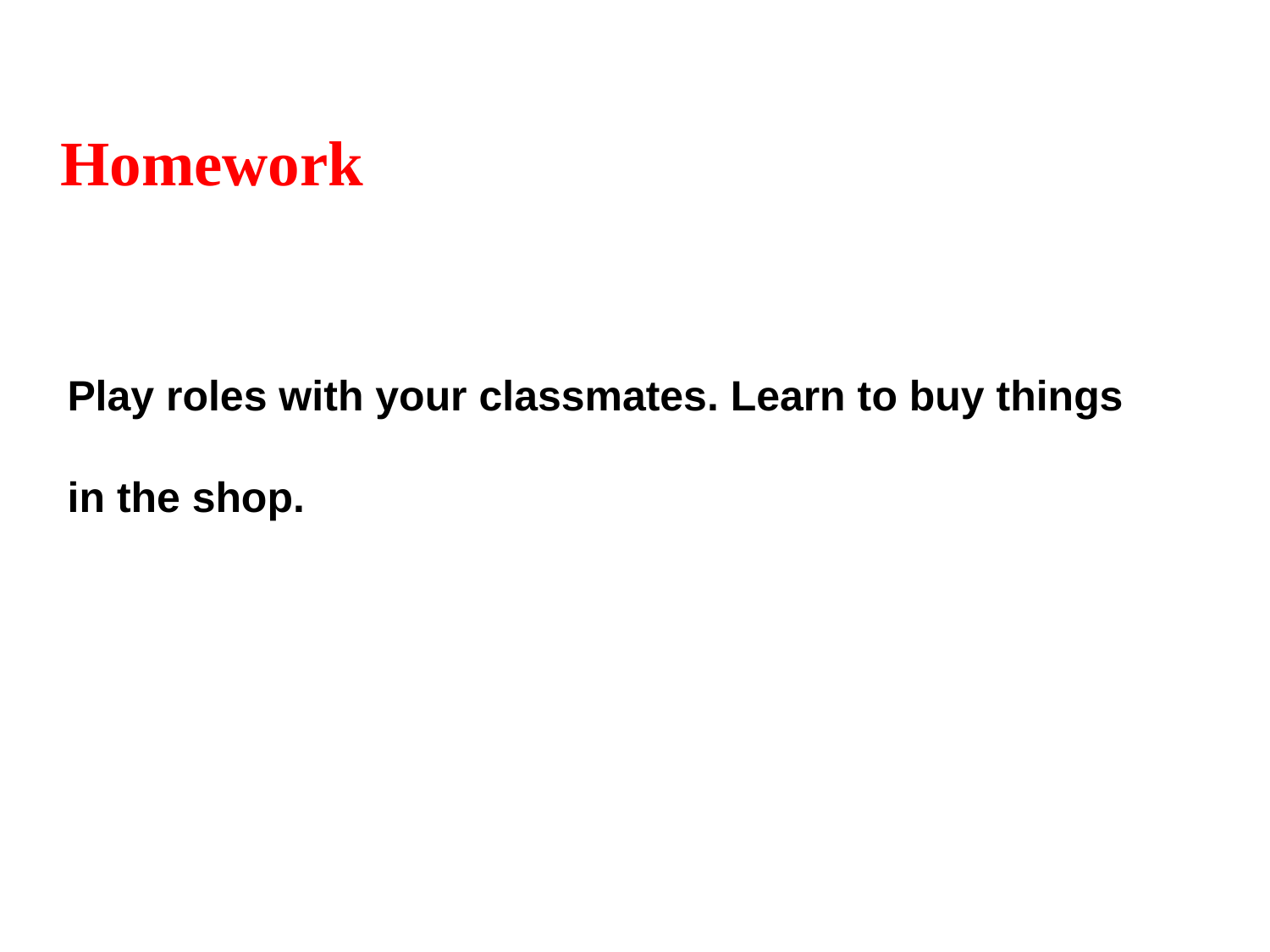

Homework

Play roles with your classmates. Learn to buy things
in the shop.